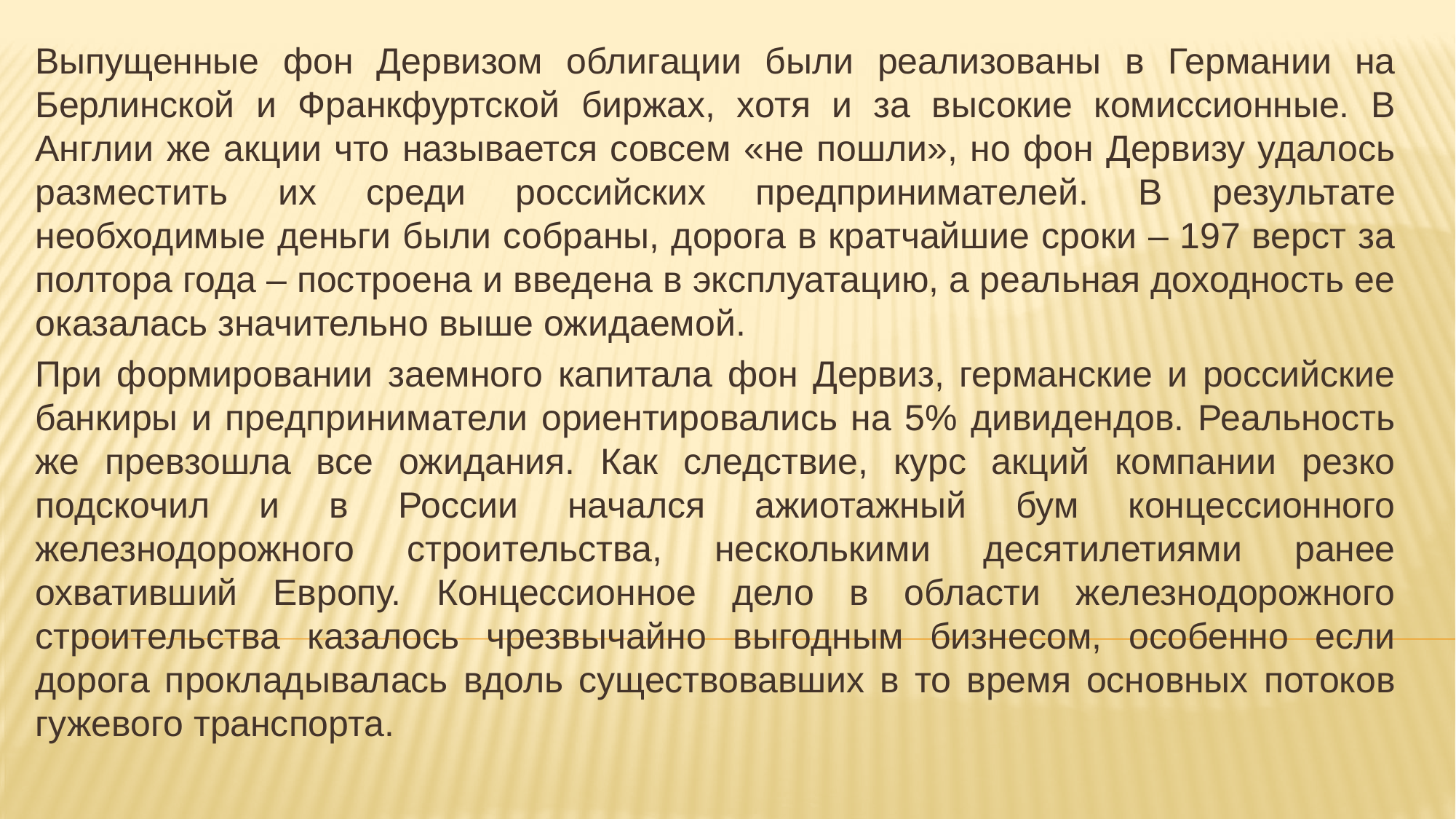

Выпущенные фон Дервизом облигации были реализованы в Германии на Берлинской и Франкфуртской биржах, хотя и за высокие комиссионные. В Англии же акции что называется совсем «не пошли», но фон Дервизу удалось разместить их среди российских предпринимателей. В результате необходимые деньги были собраны, дорога в кратчайшие сроки – 197 верст за полтора года – построена и введена в эксплуатацию, а реальная доходность ее оказалась значительно выше ожидаемой.
При формировании заемного капитала фон Дервиз, германские и российские банкиры и предприниматели ориентировались на 5% дивидендов. Реальность же превзошла все ожидания. Как следствие, курс акций компании резко подскочил и в России начался ажиотажный бум концессионного железнодорожного строительства, несколькими десятилетиями ранее охвативший Европу. Концессионное дело в области железнодорожного строительства казалось чрезвычайно выгодным бизнесом, особенно если дорога прокладывалась вдоль существовавших в то время основных потоков гужевого транспорта.